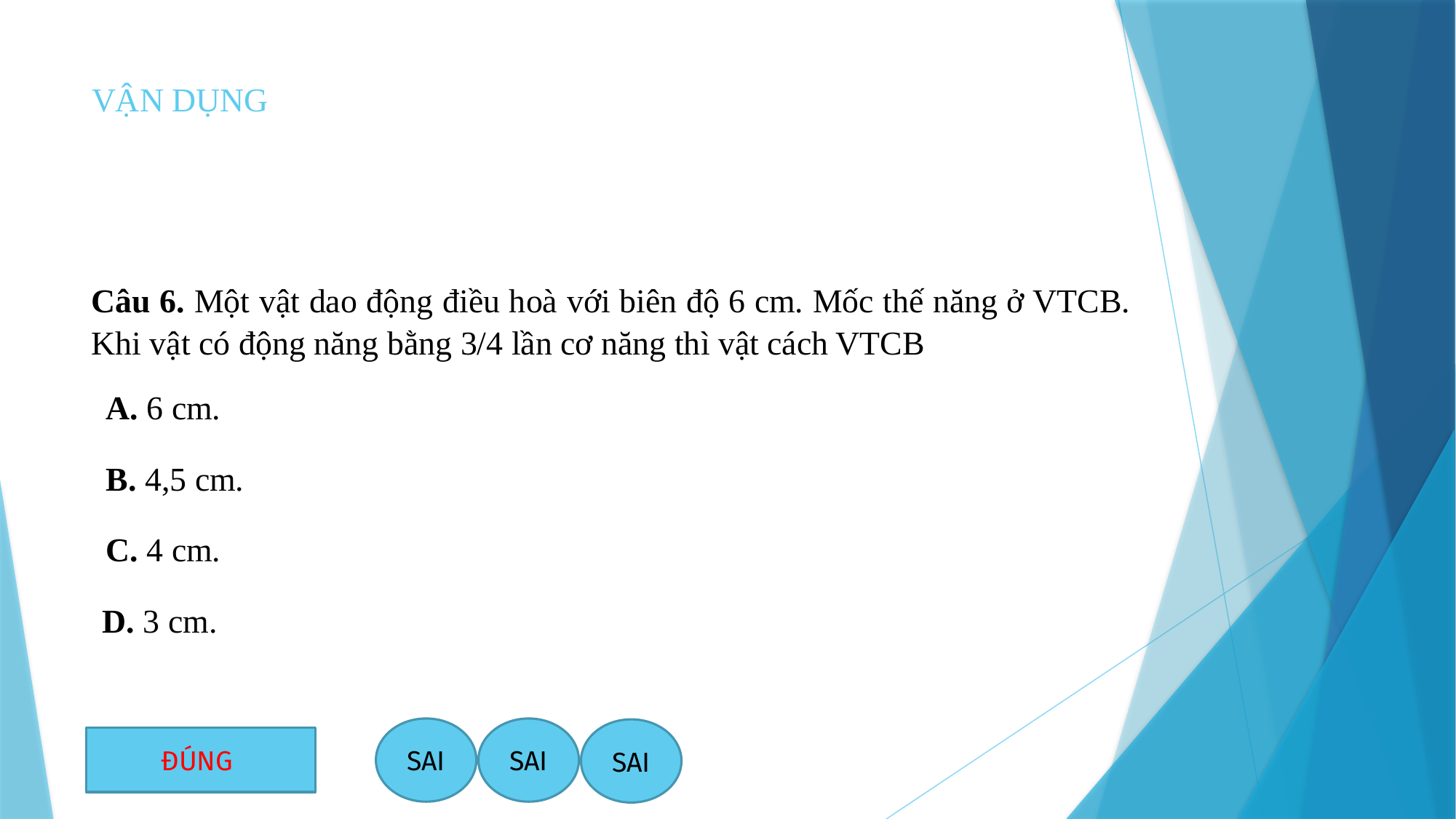

# VẬN DỤNG
Câu 6. Một vật dao động điều hoà với biên độ 6 cm. Mốc thế năng ở VTCB. Khi vật có động năng bằng 3/4 lần cơ năng thì vật cách VTCB

A. 6 cm.
B. 4,5 cm.
 C. 4 cm.
	D. 3 cm.
SAI
SAI
SAI
ĐÚNG